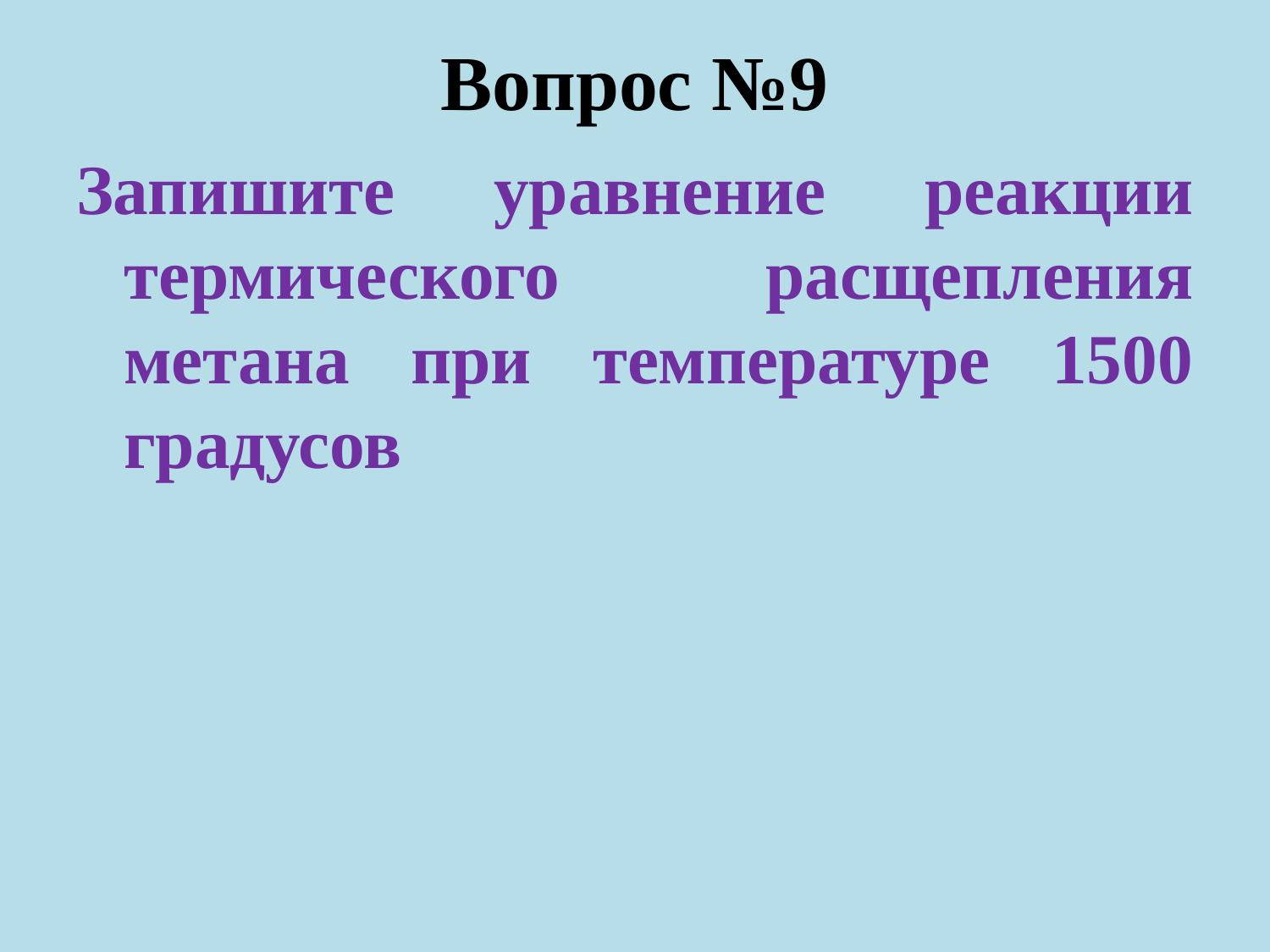

# Вопрос №9
Запишите уравнение реакции термического расщепления метана при температуре 1500 градусов